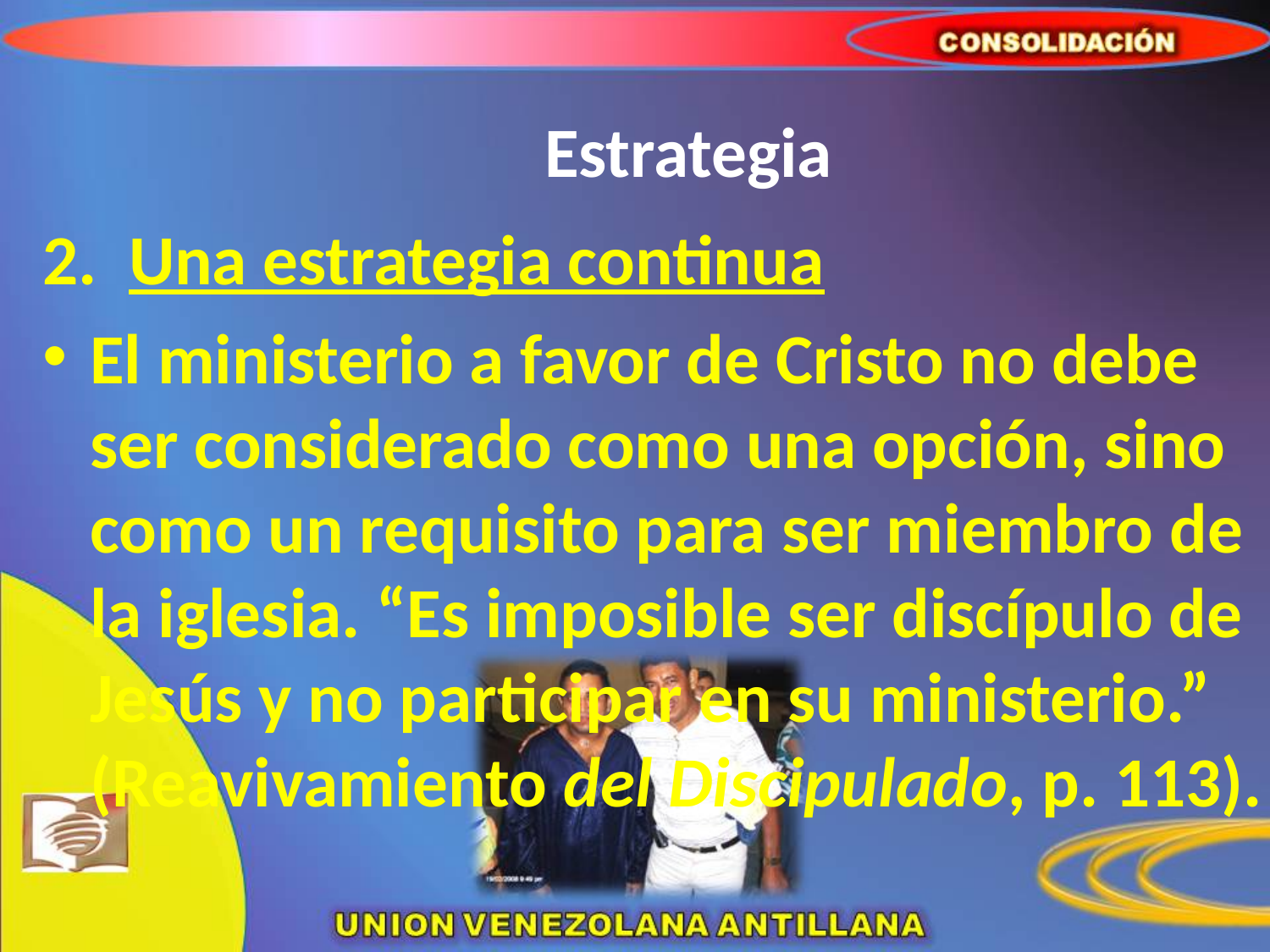

# Estrategia
2.  Una estrategia continua
El ministerio a favor de Cristo no debe ser considerado como una opción, sino como un requisito para ser miembro de la iglesia. “Es imposible ser discípulo de Jesús y no participar en su ministerio.” (Reavivamiento del Discipulado, p. 113).